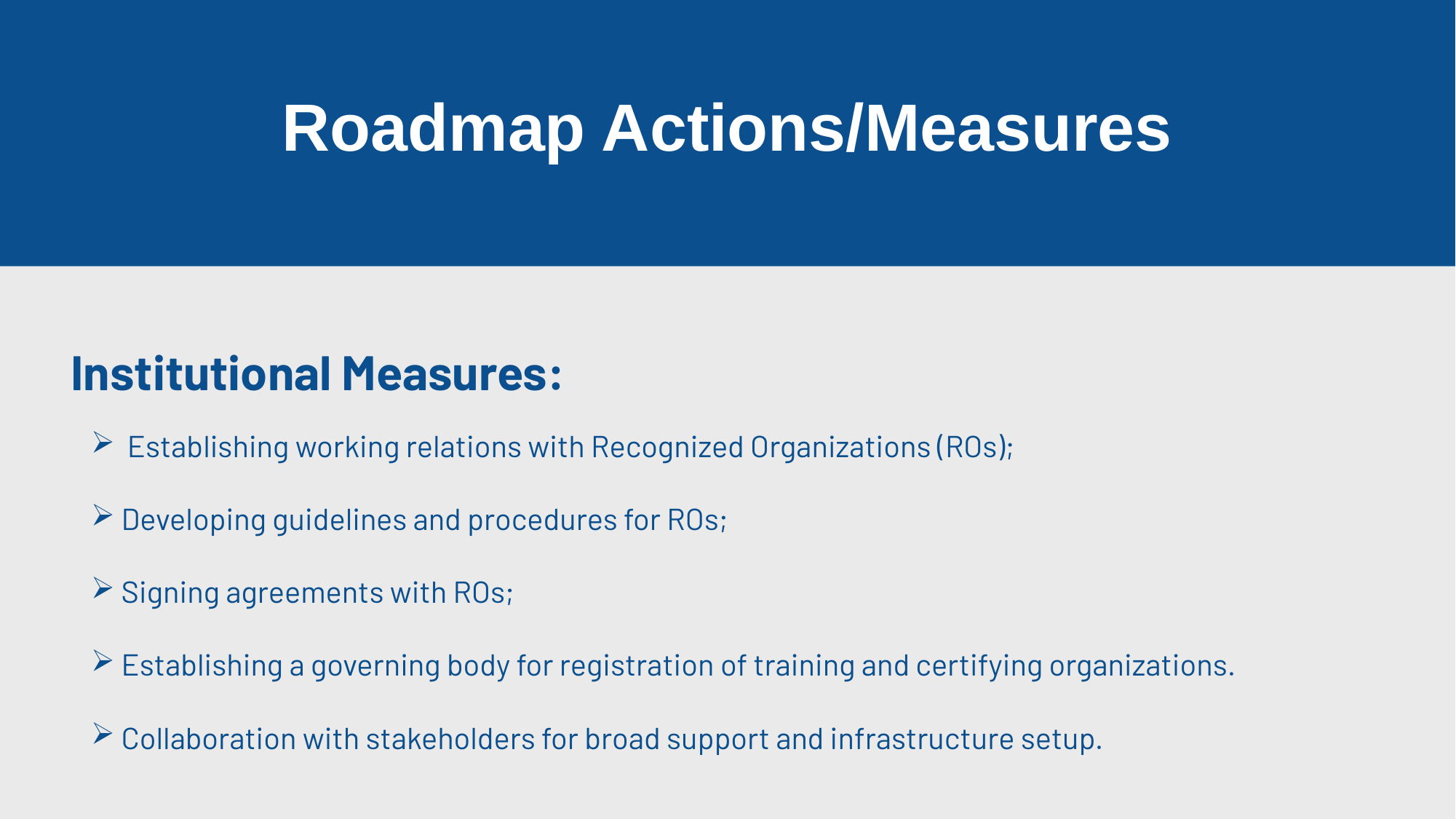

Roadmap Actions/Measures

Institutional Measures:
  Establishing working relations with Recognized Organizations (ROs);
 Developing guidelines and procedures for ROs;
 Signing agreements with ROs;
 Establishing a governing body for registration of training and certifying organizations.
 Collaboration with stakeholders for broad support and infrastructure setup.